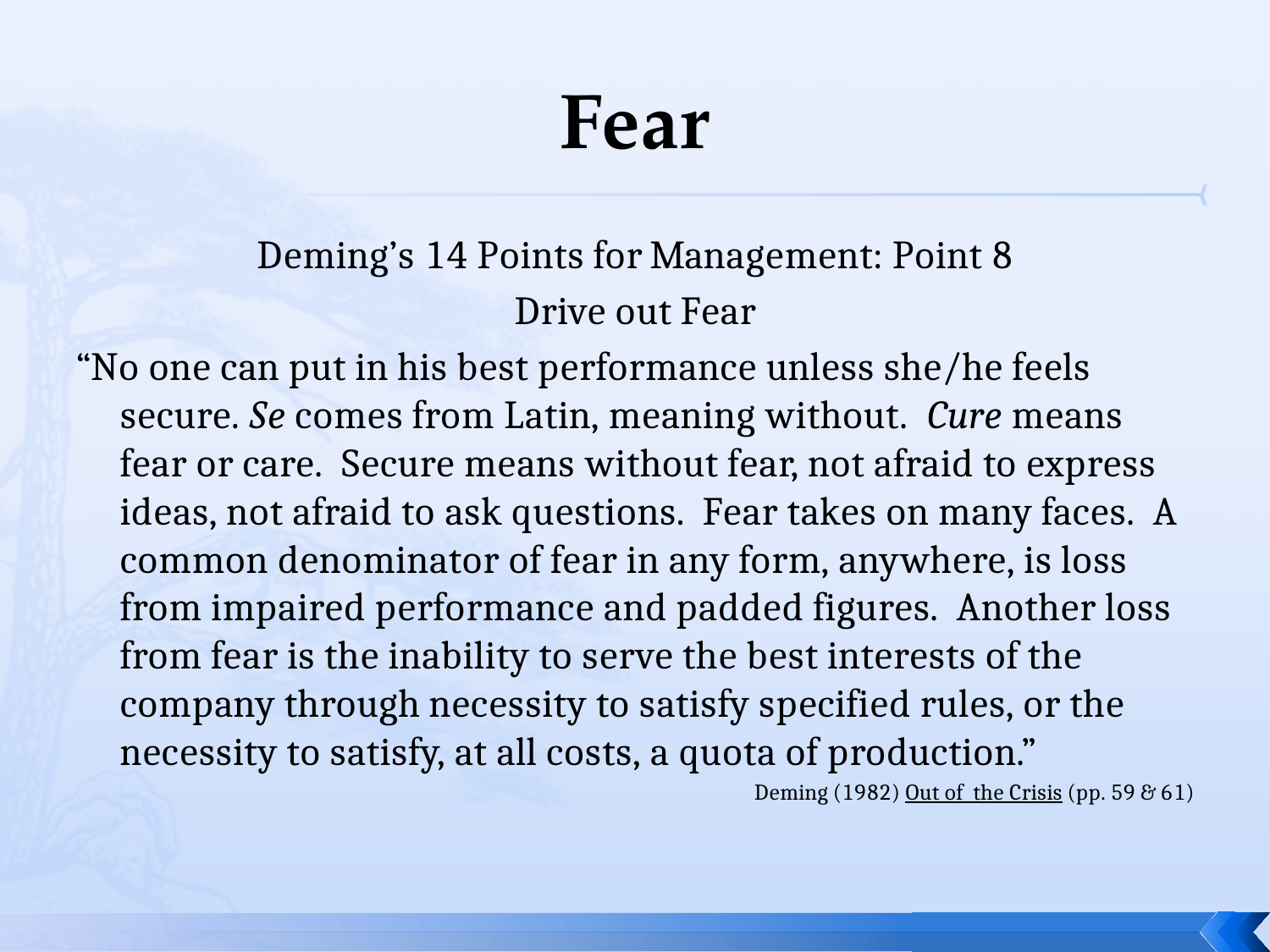

# Fear
Deming’s 14 Points for Management: Point 8
Drive out Fear
“No one can put in his best performance unless she/he feels secure. Se comes from Latin, meaning without.  Cure means fear or care.  Secure means without fear, not afraid to express ideas, not afraid to ask questions.  Fear takes on many faces.  A common denominator of fear in any form, anywhere, is loss from impaired performance and padded figures.  Another loss from fear is the inability to serve the best interests of the company through necessity to satisfy specified rules, or the necessity to satisfy, at all costs, a quota of production.”
Deming (1982) Out of  the Crisis (pp. 59 & 61)